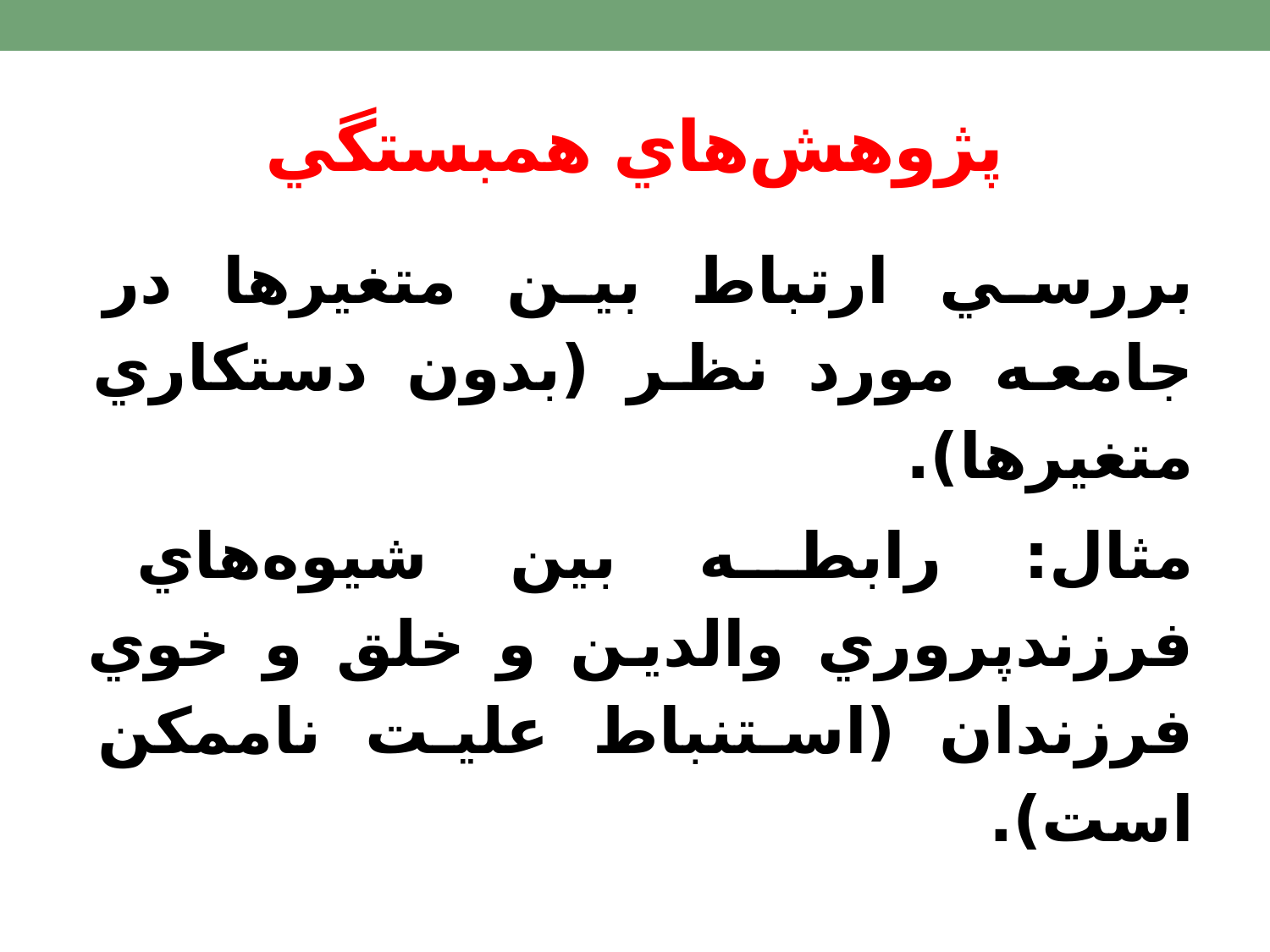

# پژوهش‌هاي همبستگي
بررسي ارتباط بين متغيرها در جامعه مورد نظر (بدون دستكاري متغيرها).
مثال: رابطه بين شيوه‌هاي فرزندپروري والدين و خلق و خوي فرزندان (استنباط عليت ناممكن است).